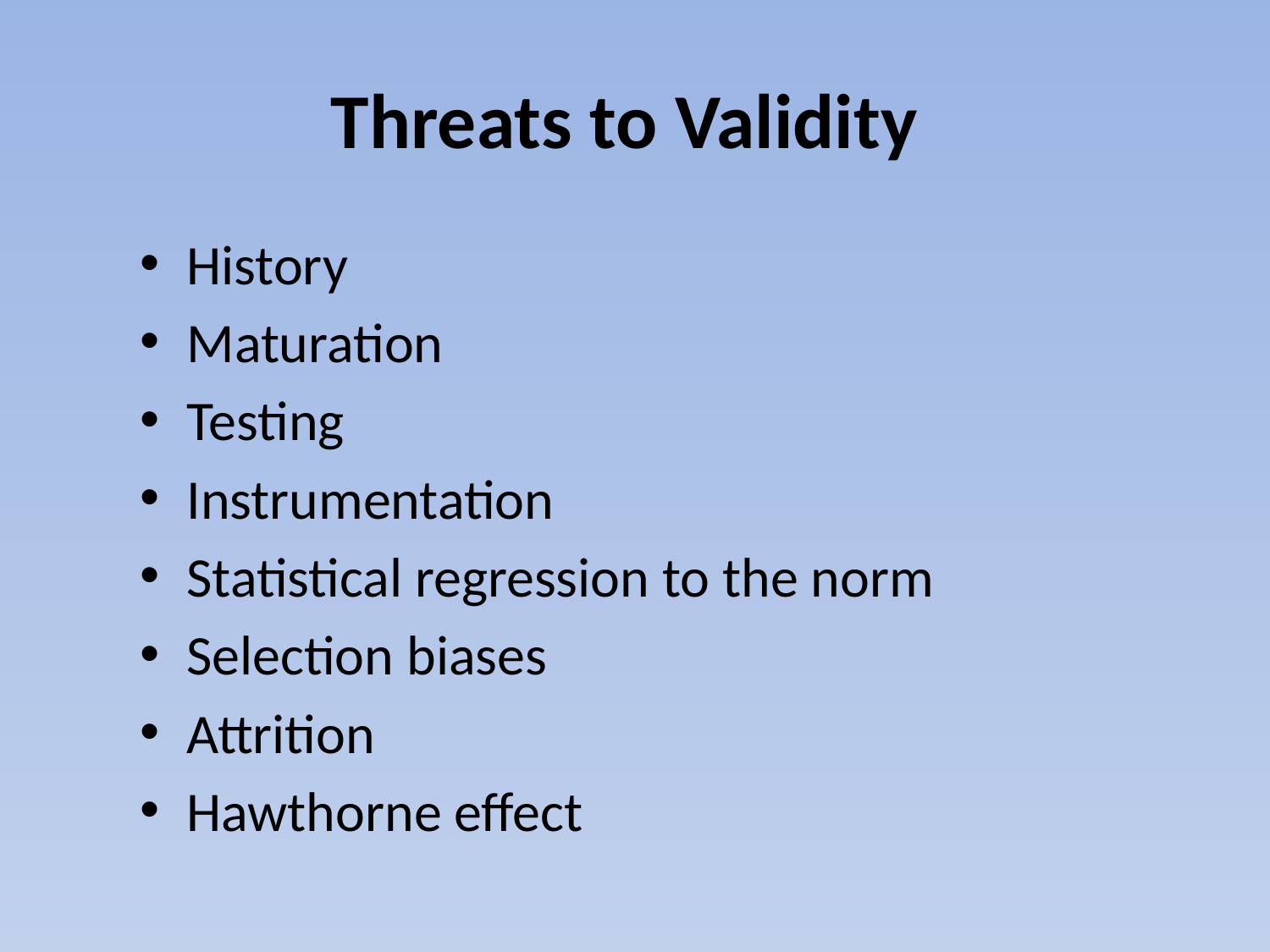

# Threats to Validity
History
Maturation
Testing
Instrumentation
Statistical regression to the norm
Selection biases
Attrition
Hawthorne effect